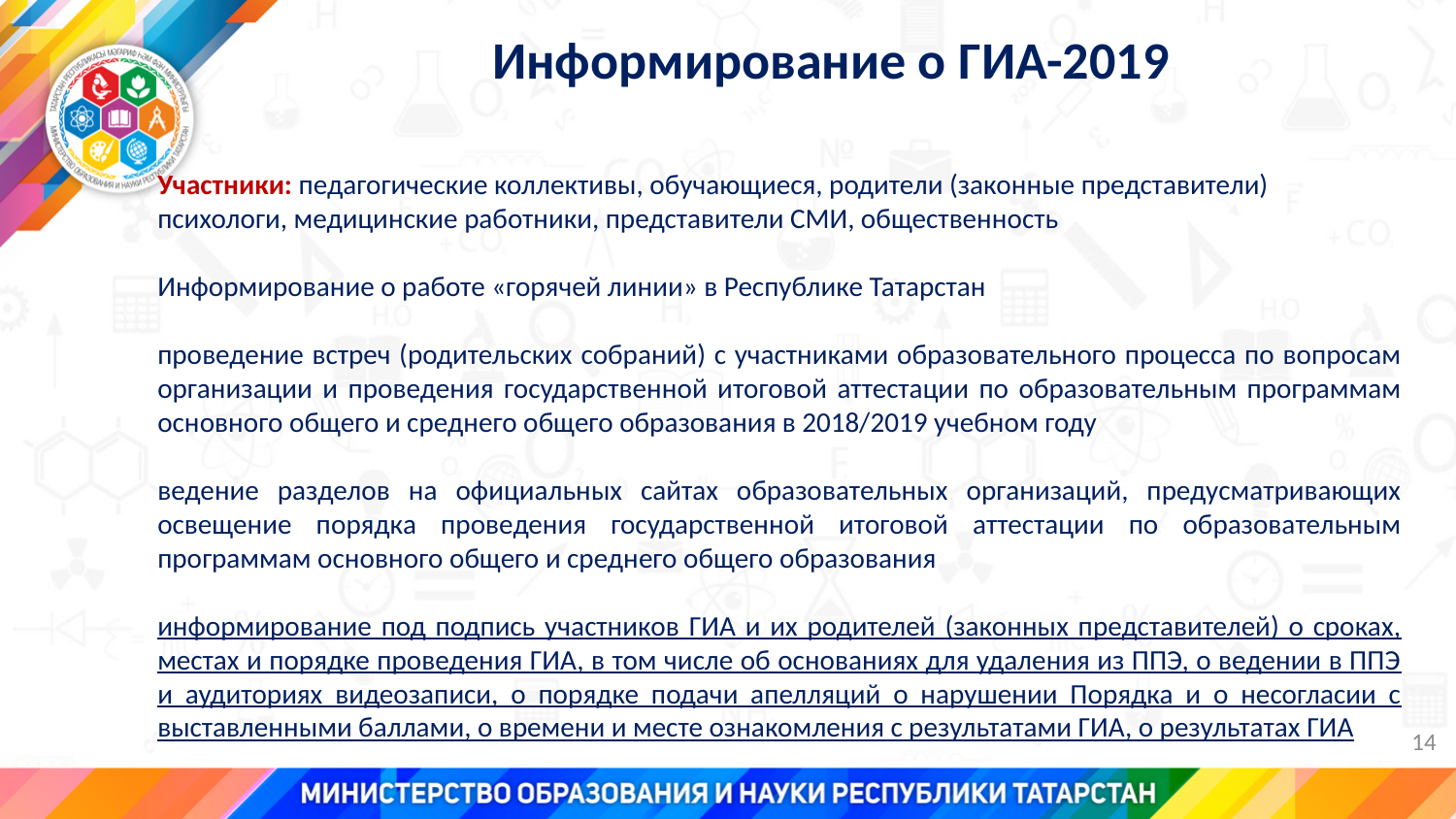

Информирование о ГИА-2019
Участники: педагогические коллективы, обучающиеся, родители (законные представители)
психологи, медицинские работники, представители СМИ, общественность

Информирование о работе «горячей линии» в Республике Татарстан

проведение встреч (родительских собраний) с участниками образовательного процесса по вопросам организации и проведения государственной итоговой аттестации по образовательным программам основного общего и среднего общего образования в 2018/2019 учебном году

ведение разделов на официальных сайтах образовательных организаций, предусматривающих освещение порядка проведения государственной итоговой аттестации по образовательным программам основного общего и среднего общего образования

информирование под подпись участников ГИА и их родителей (законных представителей) о сроках, местах и порядке проведения ГИА, в том числе об основаниях для удаления из ППЭ, о ведении в ППЭ и аудиториях видеозаписи, о порядке подачи апелляций о нарушении Порядка и о несогласии с выставленными баллами, о времени и месте ознакомления с результатами ГИА, о результатах ГИА
14